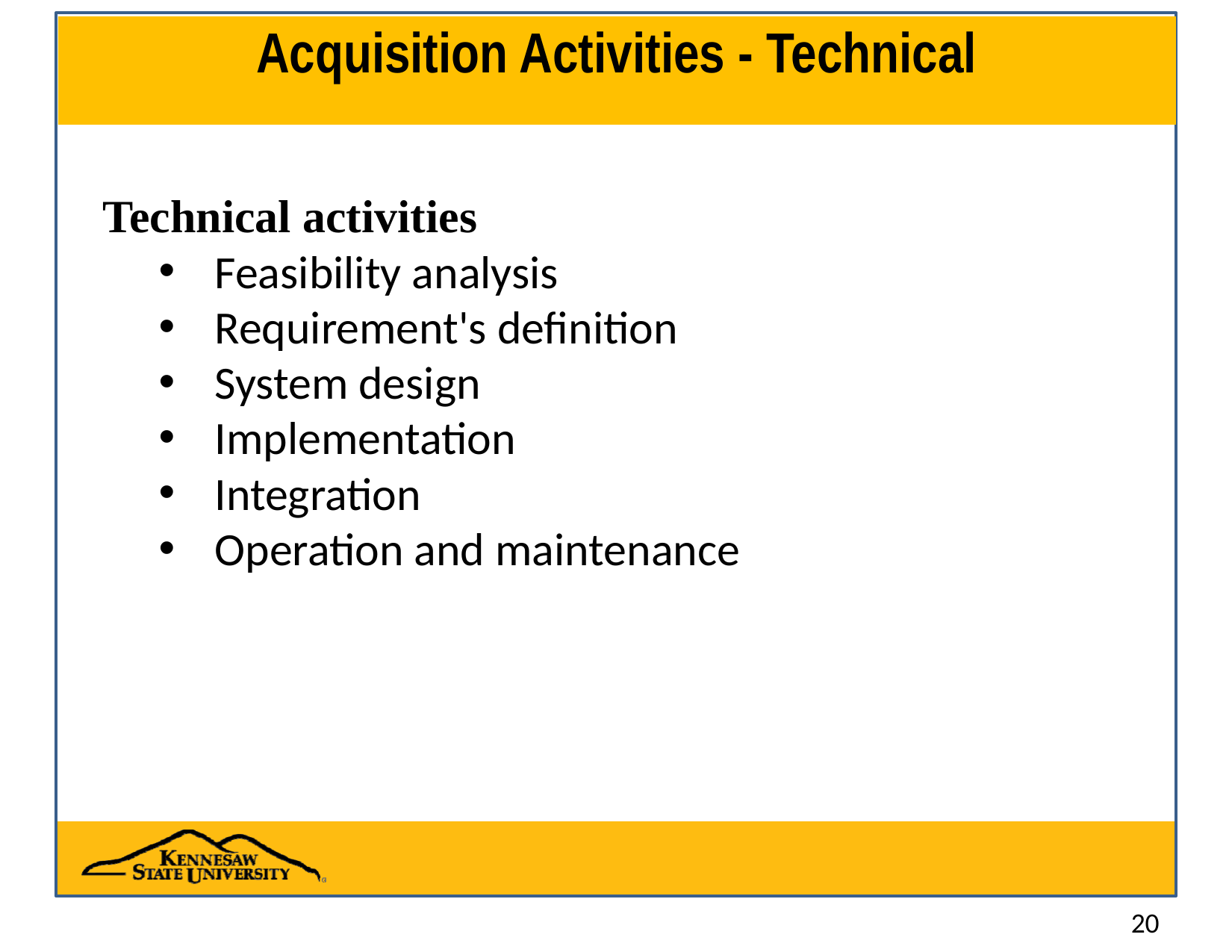

# Acquisition Activities - Technical
Technical activities
Feasibility analysis
Requirement's definition
System design
Implementation
Integration
Operation and maintenance